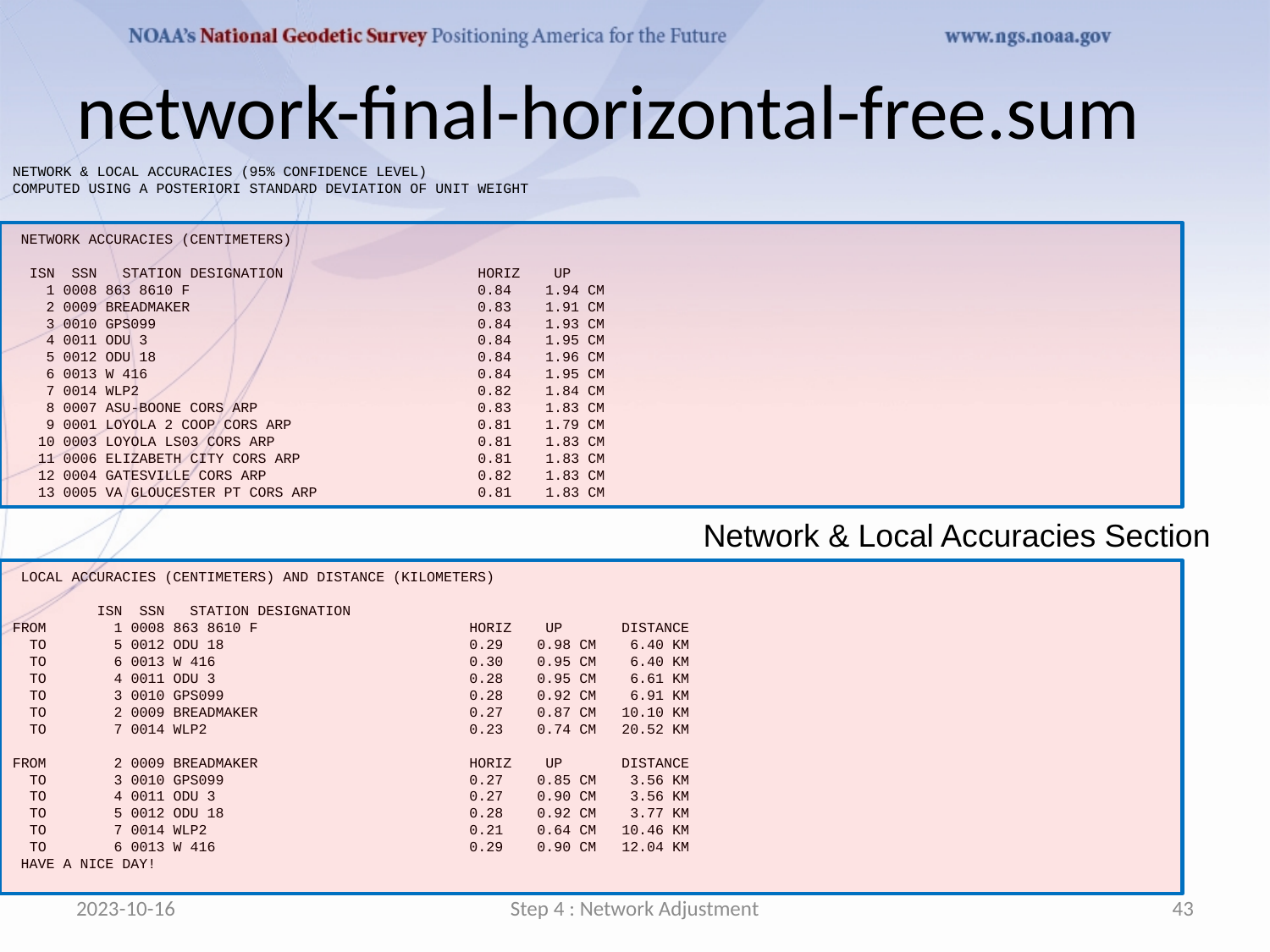

# network-final-horizontal-free.sum
NETWORK & LOCAL ACCURACIES (95% CONFIDENCE LEVEL)
COMPUTED USING A POSTERIORI STANDARD DEVIATION OF UNIT WEIGHT

 NETWORK ACCURACIES (CENTIMETERS)

  ISN  SSN   STATION DESIGNATION                       HORIZ    UP
    1 0008 863 8610 F                                  0.84    1.94 CM
    2 0009 BREADMAKER                                  0.83    1.91 CM
    3 0010 GPS099                                      0.84    1.93 CM
    4 0011 ODU 3                                       0.84    1.95 CM
    5 0012 ODU 18                                      0.84    1.96 CM
    6 0013 W 416                                       0.84    1.95 CM
    7 0014 WLP2                                        0.82    1.84 CM
    8 0007 ASU-BOONE CORS ARP                          0.83    1.83 CM
    9 0001 LOYOLA 2 COOP CORS ARP                      0.81    1.79 CM
   10 0003 LOYOLA LS03 CORS ARP                        0.81    1.83 CM
   11 0006 ELIZABETH CITY CORS ARP                     0.81    1.83 CM
   12 0004 GATESVILLE CORS ARP                         0.82    1.83 CM
   13 0005 VA GLOUCESTER PT CORS ARP                   0.81    1.83 CM

 LOCAL ACCURACIES (CENTIMETERS) AND DISTANCE (KILOMETERS)

          ISN  SSN   STATION DESIGNATION
FROM        1 0008 863 8610 F                         HORIZ    UP       DISTANCE
  TO        5 0012 ODU 18                             0.29    0.98 CM    6.40 KM
  TO        6 0013 W 416                              0.30    0.95 CM    6.40 KM
  TO        4 0011 ODU 3                              0.28    0.95 CM    6.61 KM
  TO        3 0010 GPS099                             0.28    0.92 CM    6.91 KM
  TO        2 0009 BREADMAKER                         0.27    0.87 CM   10.10 KM
  TO        7 0014 WLP2                               0.23    0.74 CM   20.52 KM

FROM        2 0009 BREADMAKER                         HORIZ    UP       DISTANCE
  TO        3 0010 GPS099                             0.27    0.85 CM    3.56 KM
  TO        4 0011 ODU 3                              0.27    0.90 CM    3.56 KM
  TO        5 0012 ODU 18                             0.28    0.92 CM    3.77 KM
  TO        7 0014 WLP2                               0.21    0.64 CM   10.46 KM
  TO        6 0013 W 416                              0.29    0.90 CM   12.04 KM
 HAVE A NICE DAY!

Network & Local Accuracies Section

2023-10-16
Step 4 : Network Adjustment
43